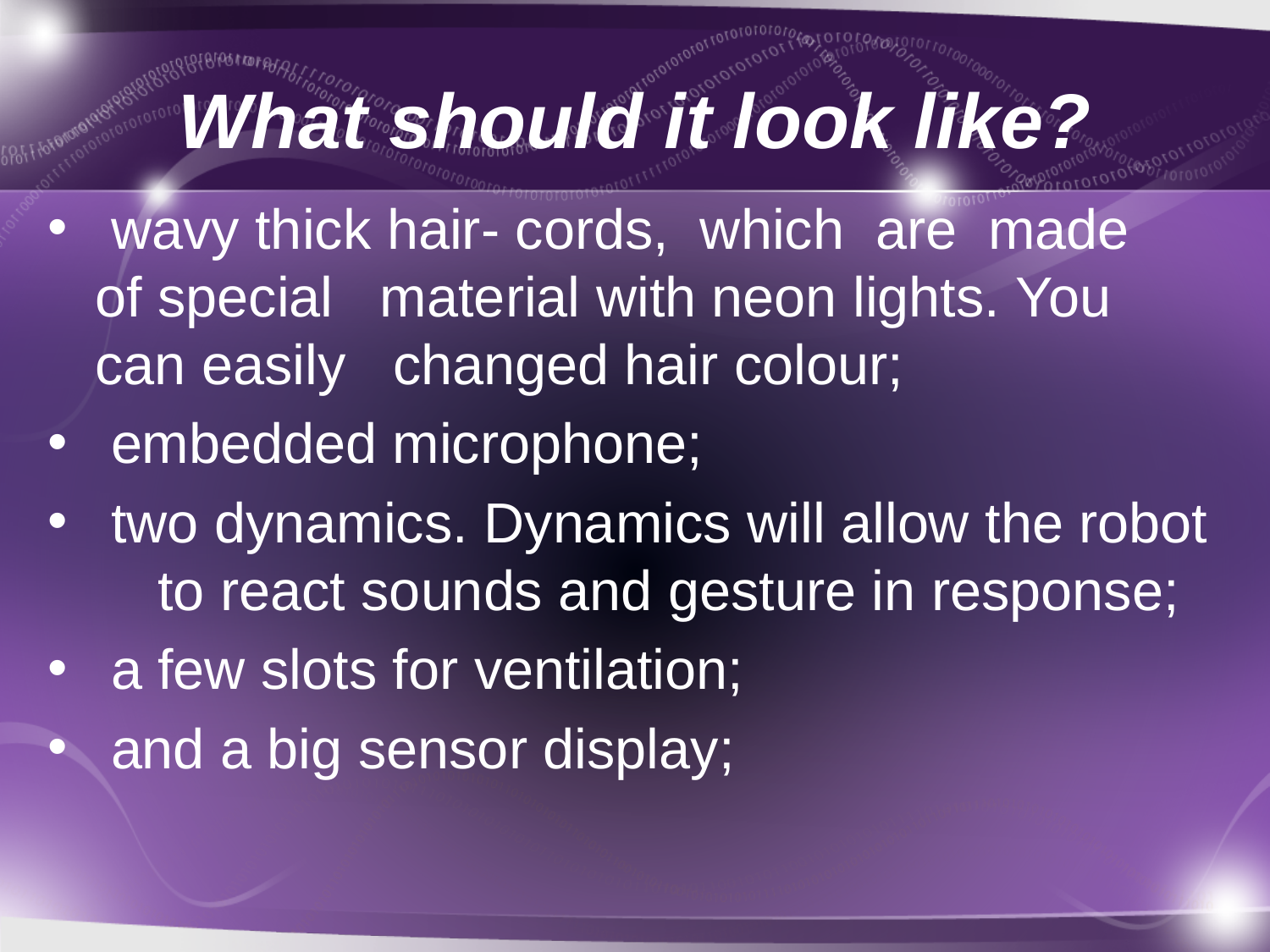

# What should it look like?
 wavy thick hair- cords,  which  are  made ​​of special   material with neon lights. You can easily   changed hair colour;
 embedded microphone;
 two dynamics. Dynamics will allow the robot      to react sounds and gesture in response;
 a few slots for ventilation;
 and a big sensor display;